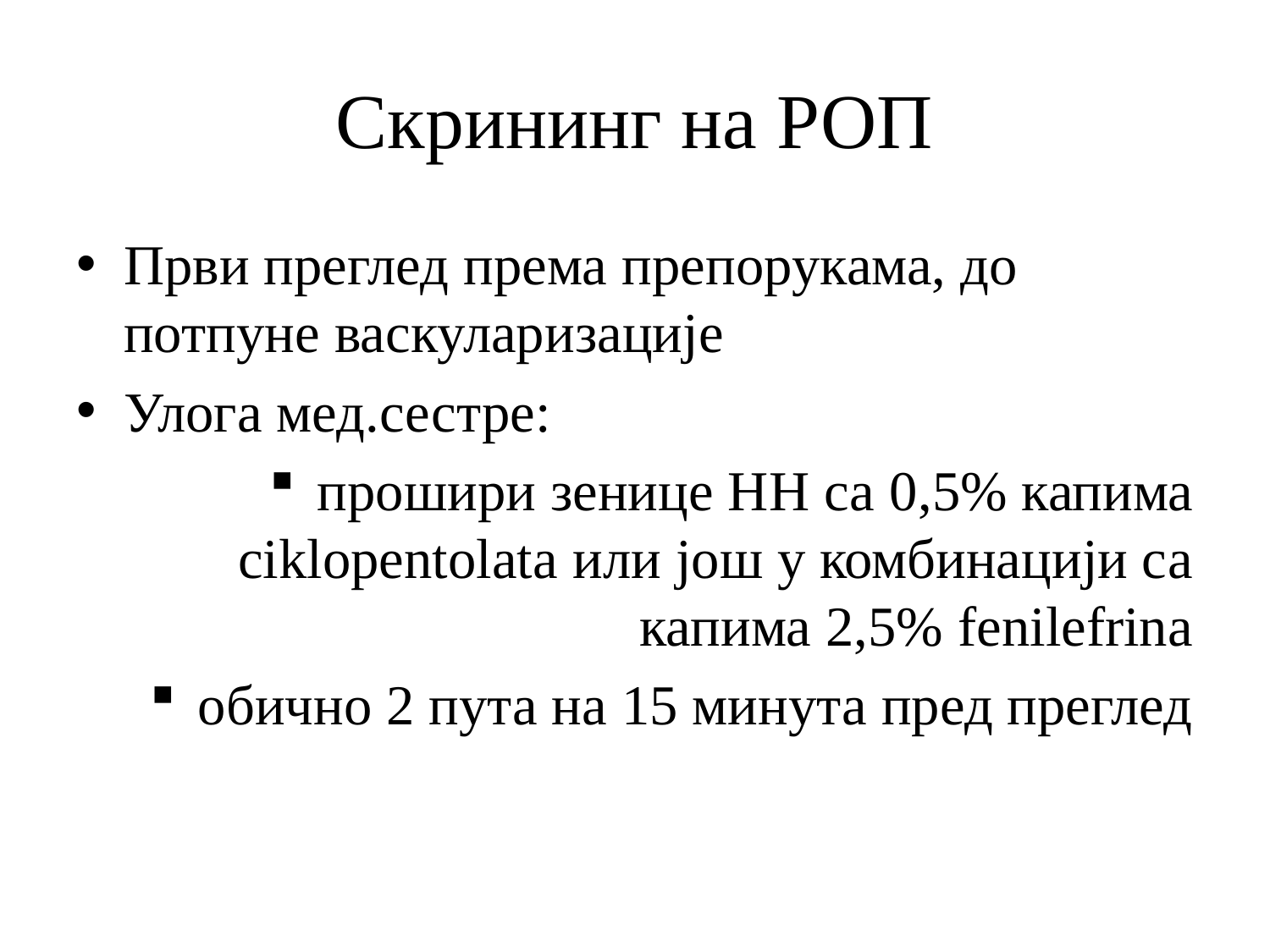

# Скрининг на РОП
Први преглед према препорукама, до потпуне васкуларизације
Улога мед.сестре:
прошири зенице НН са 0,5% капима ciklopentolata или још у комбинацији са капима 2,5% fenilefrina
обично 2 пута на 15 минута пред преглед